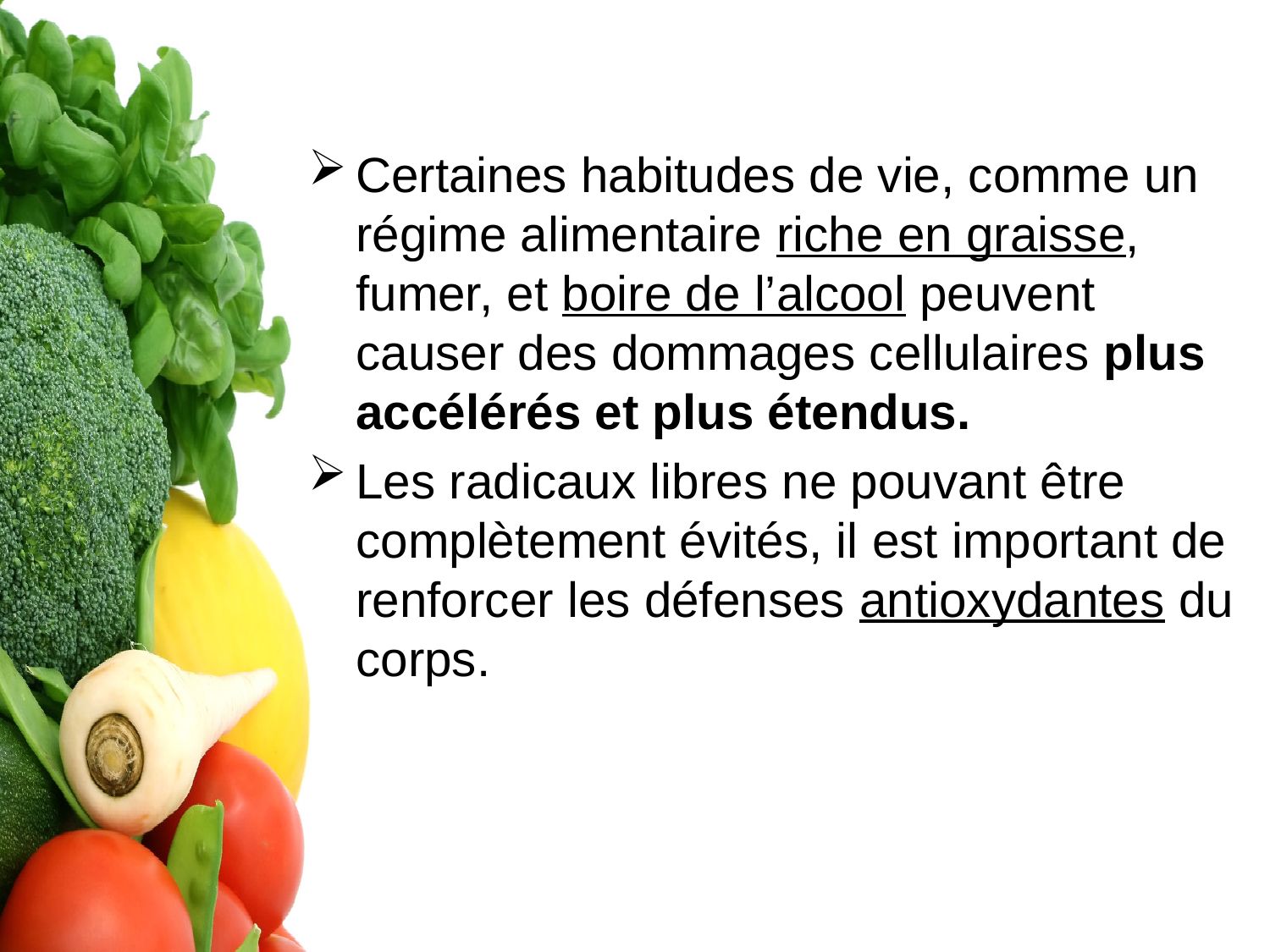

Certaines habitudes de vie, comme un régime alimentaire riche en graisse, fumer, et boire de l’alcool peuvent causer des dommages cellulaires plus accélérés et plus étendus.
Les radicaux libres ne pouvant être complètement évités, il est important de renforcer les défenses antioxydantes du corps.